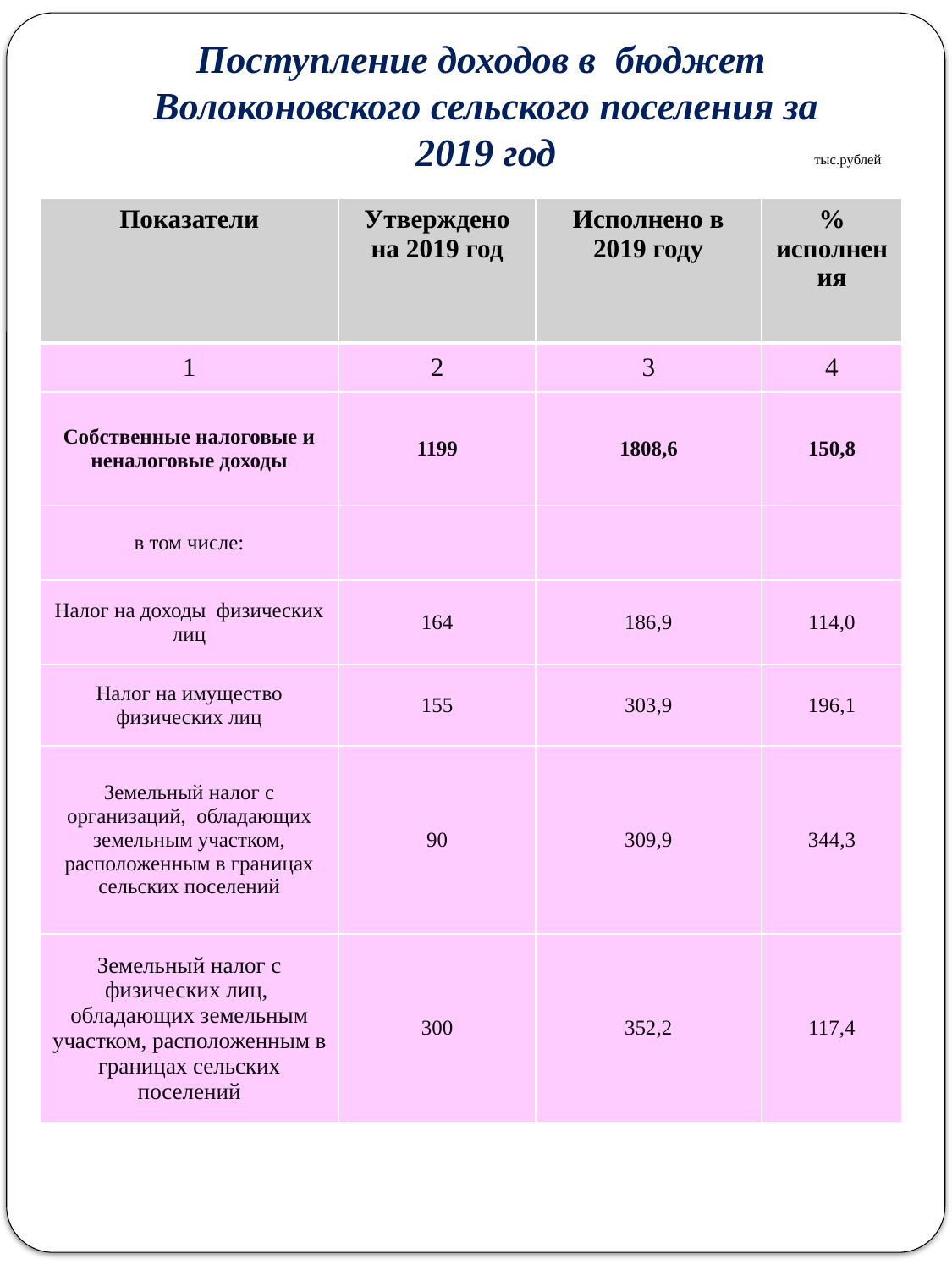

Поступление доходов в  бюджет
Волоконовского сельского поселения за 2019 год
тыс.рублей
| Показатели | Утверждено на 2019 год | Исполнено в 2019 году | % исполнения |
| --- | --- | --- | --- |
| 1 | 2 | 3 | 4 |
| Собственные налоговые и неналоговые доходы | 1199 | 1808,6 | 150,8 |
| в том числе: |  |  |  |
| Налог на доходы физических лиц | 164 | 186,9 | 114,0 |
| Налог на имущество физических лиц | 155 | 303,9 | 196,1 |
| Земельный налог с организаций, обладающих земельным участком, расположенным в границах сельских поселений | 90 | 309,9 | 344,3 |
| Земельный налог с физических лиц, обладающих земельным участком, расположенным в границах сельских поселений | 300 | 352,2 | 117,4 |